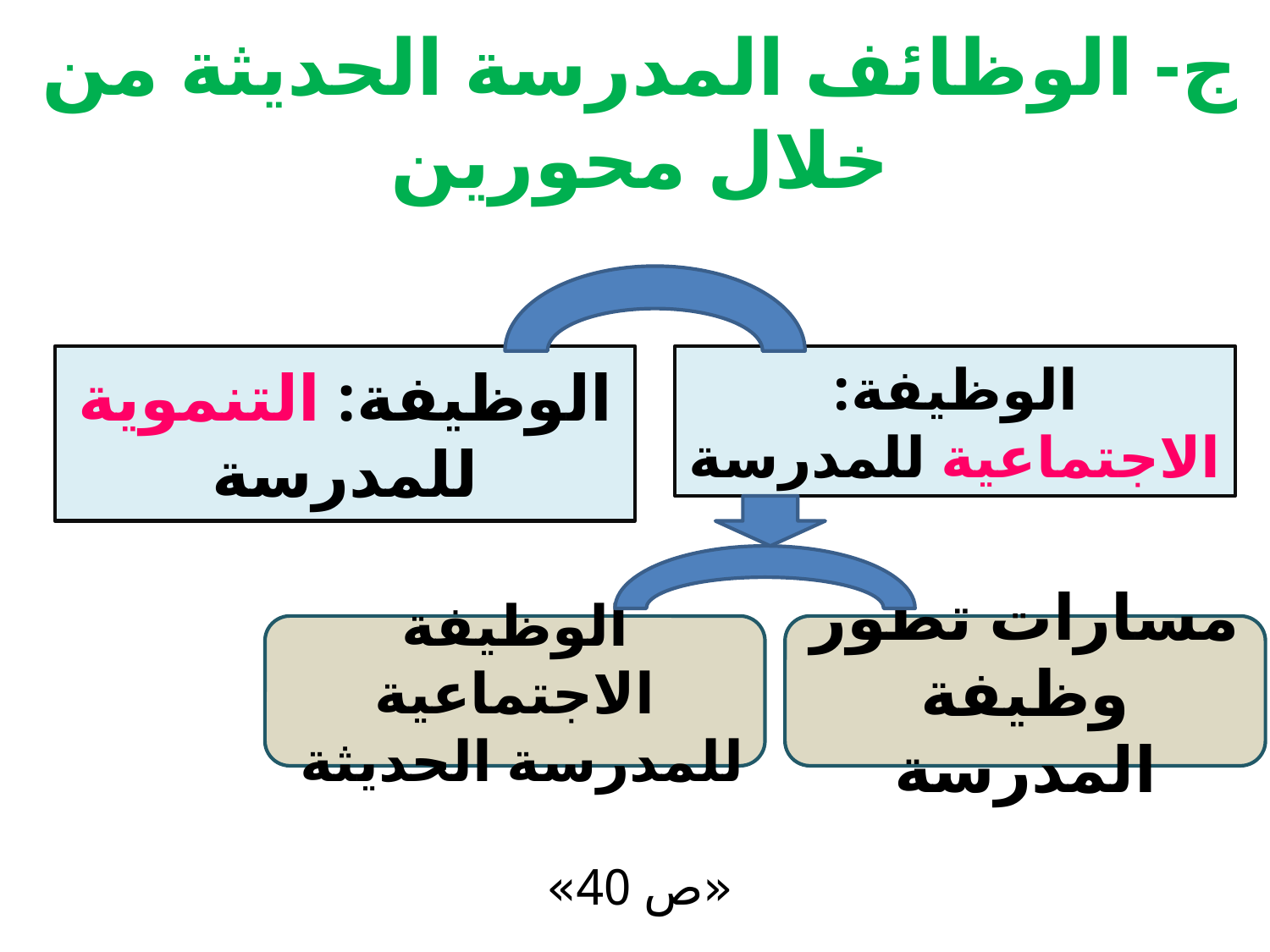

# ج- الوظائف المدرسة الحديثة من خلال محورين «ص 40»

الوظيفة: التنموية للمدرسة
الوظيفة: الاجتماعية للمدرسة

الوظيفة الاجتماعية للمدرسة الحديثة
مسارات تطور وظيفة المدرسة